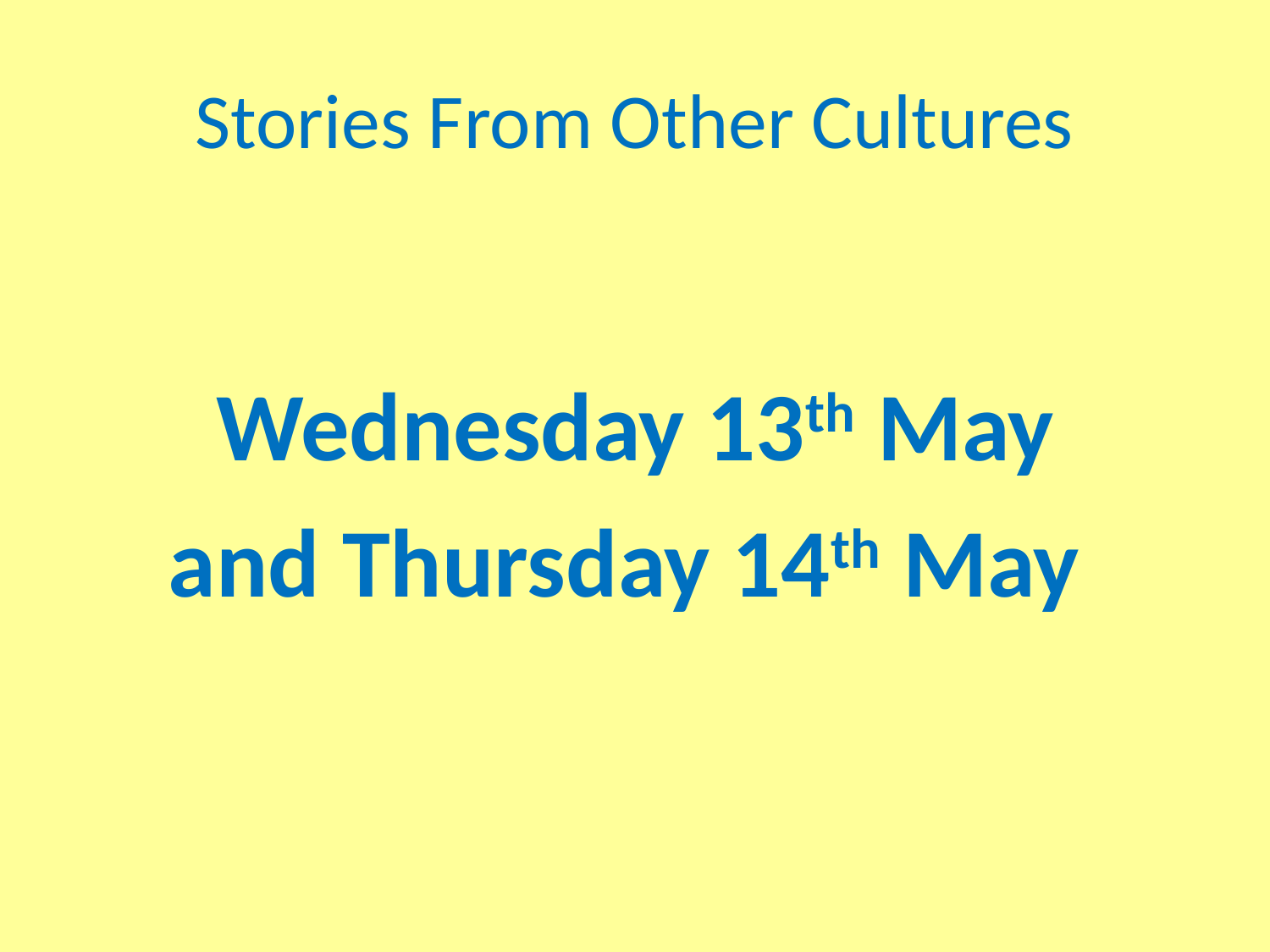

# Stories From Other Cultures

Wednesday 13th May
and Thursday 14th May